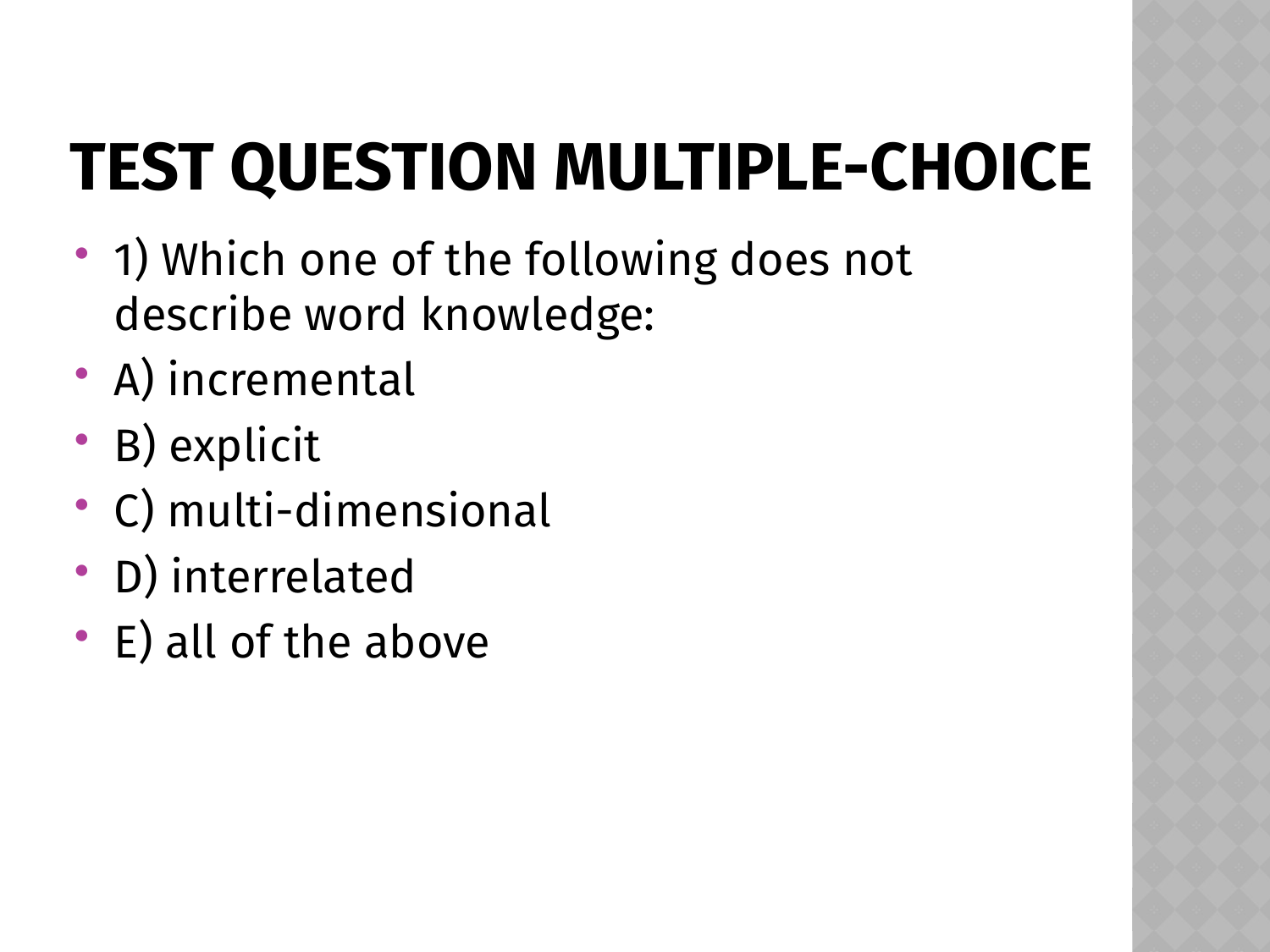

# Test question multiple-choice
1) Which one of the following does not describe word knowledge:
A) incremental
B) explicit
C) multi-dimensional
D) interrelated
E) all of the above